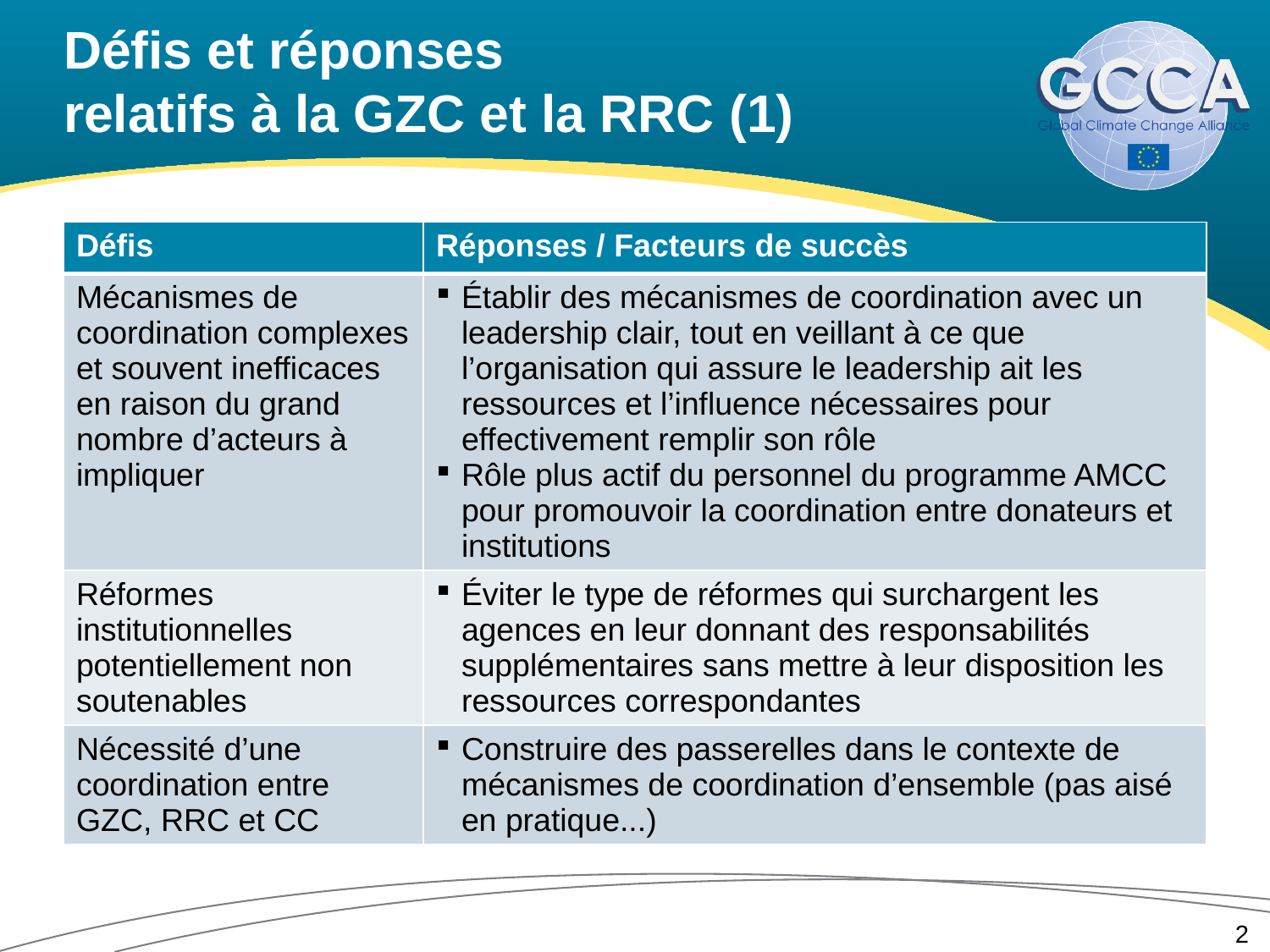

# Défis et réponses relatifs à la GZC et la RRC (1)
| Défis | Réponses / Facteurs de succès |
| --- | --- |
| Mécanismes de coordination complexes et souvent inefficaces en raison du grand nombre d’acteurs à impliquer | Établir des mécanismes de coordination avec un leadership clair, tout en veillant à ce que l’organisation qui assure le leadership ait les ressources et l’influence nécessaires pour effectivement remplir son rôle Rôle plus actif du personnel du programme AMCC pour promouvoir la coordination entre donateurs et institutions |
| Réformes institutionnelles potentiellement non soutenables | Éviter le type de réformes qui surchargent les agences en leur donnant des responsabilités supplémentaires sans mettre à leur disposition les ressources correspondantes |
| Nécessité d’une coordination entre GZC, RRC et CC | Construire des passerelles dans le contexte de mécanismes de coordination d’ensemble (pas aisé en pratique...) |
2